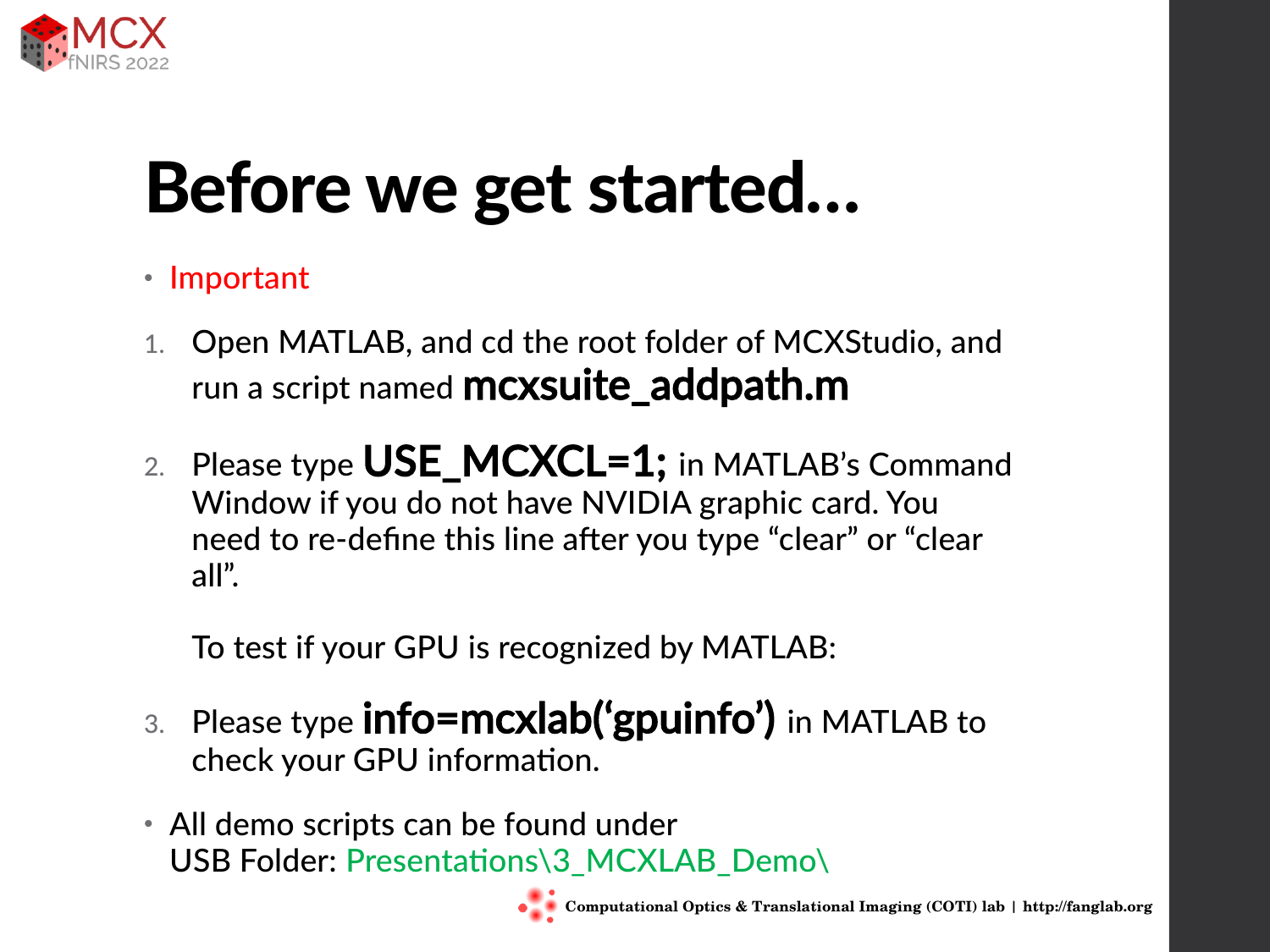

# Before we get started…
Important
Open MATLAB, and cd the root folder of MCXStudio, and run a script named mcxsuite_addpath.m
Please type USE_MCXCL=1; in MATLAB’s Command Window if you do not have NVIDIA graphic card. You need to re-define this line after you type “clear” or “clear all”.
To test if your GPU is recognized by MATLAB:
Please type info=mcxlab(‘gpuinfo’) in MATLAB to check your GPU information.
All demo scripts can be found under
USB Folder: Presentations\3_MCXLAB_Demo\